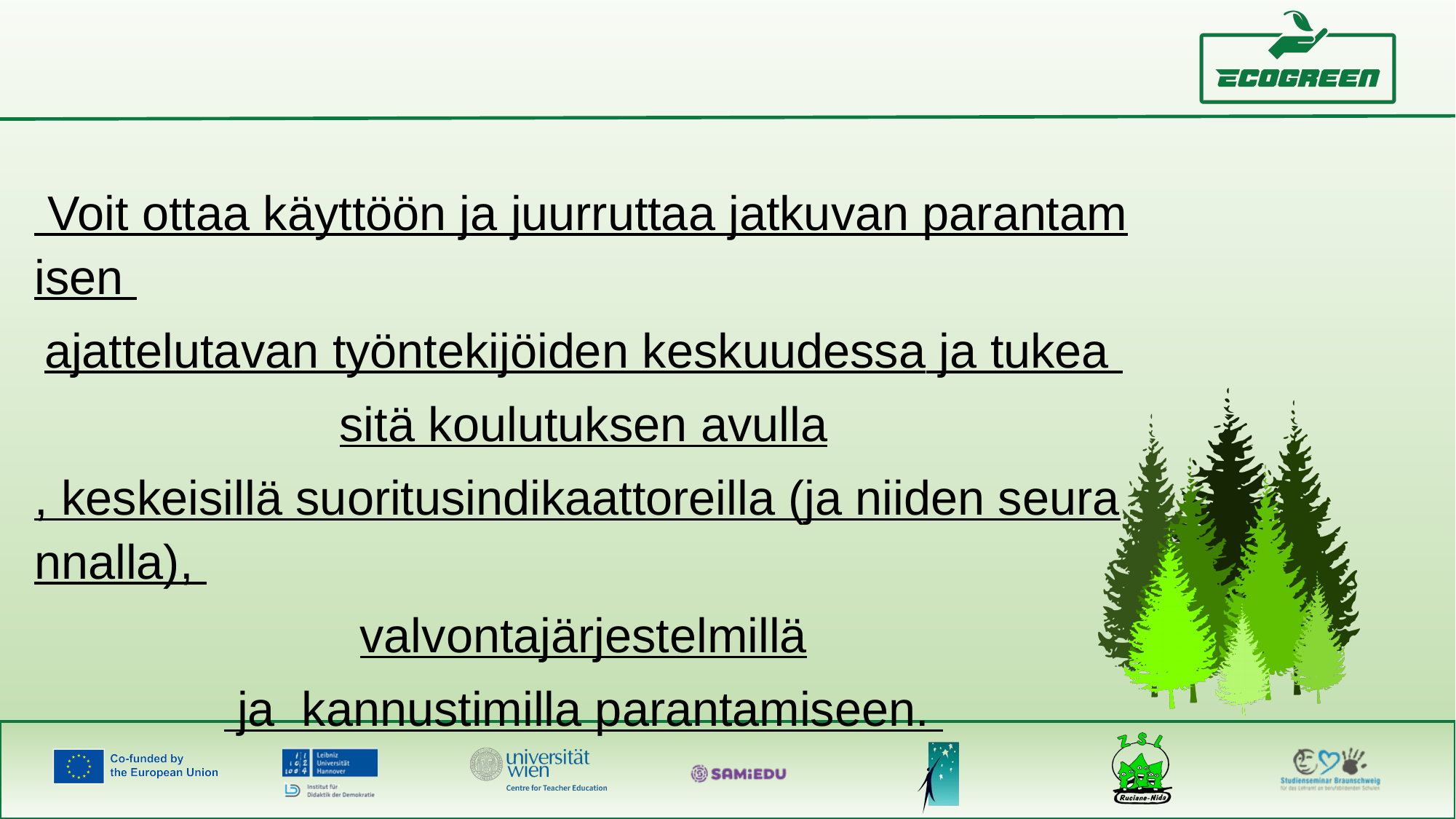

Voit ottaa käyttöön ja juurruttaa jatkuvan parantamisen ajattelutavan työntekijöiden keskuudessa ja tukea sitä koulutuksen avulla, keskeisillä suoritusindikaattoreilla (ja niiden seurannalla), valvontajärjestelmillä ja  kannustimilla parantamiseen.